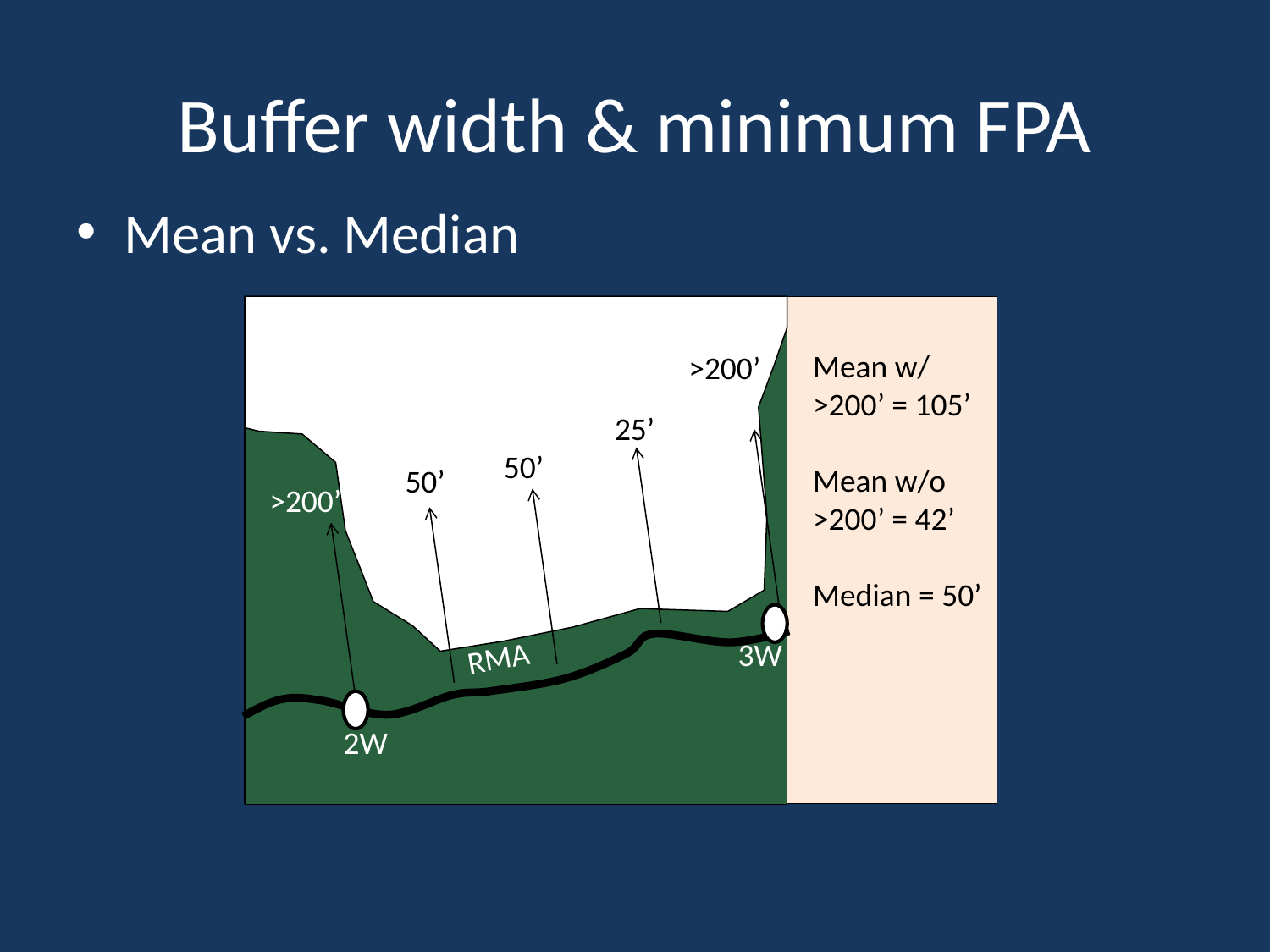

Buffer width & minimum FPA
Mean vs. Median

Mean w/
>200’ = 105’

Mean w/o
>200’ = 42’

Median = 50’
>200’
25’
50’
50’
>200’

RMA
3W

2W